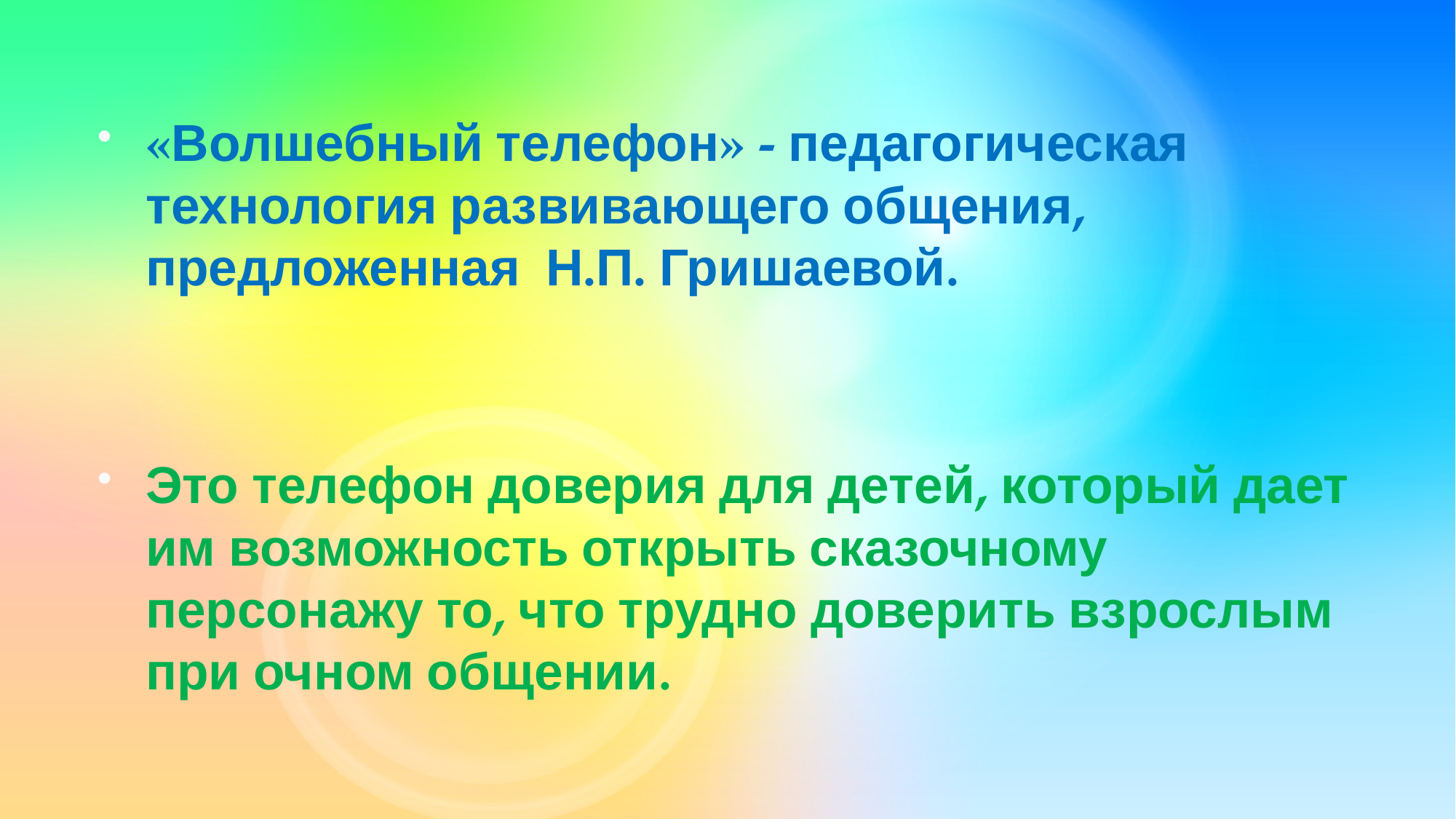

«Волшебный телефон» - педагогическая технология развивающего общения, предложенная  Н.П. Гришаевой.

Это телефон доверия для детей, который дает им возможность открыть сказочному персонажу то, что трудно доверить взрослым при очном общении.